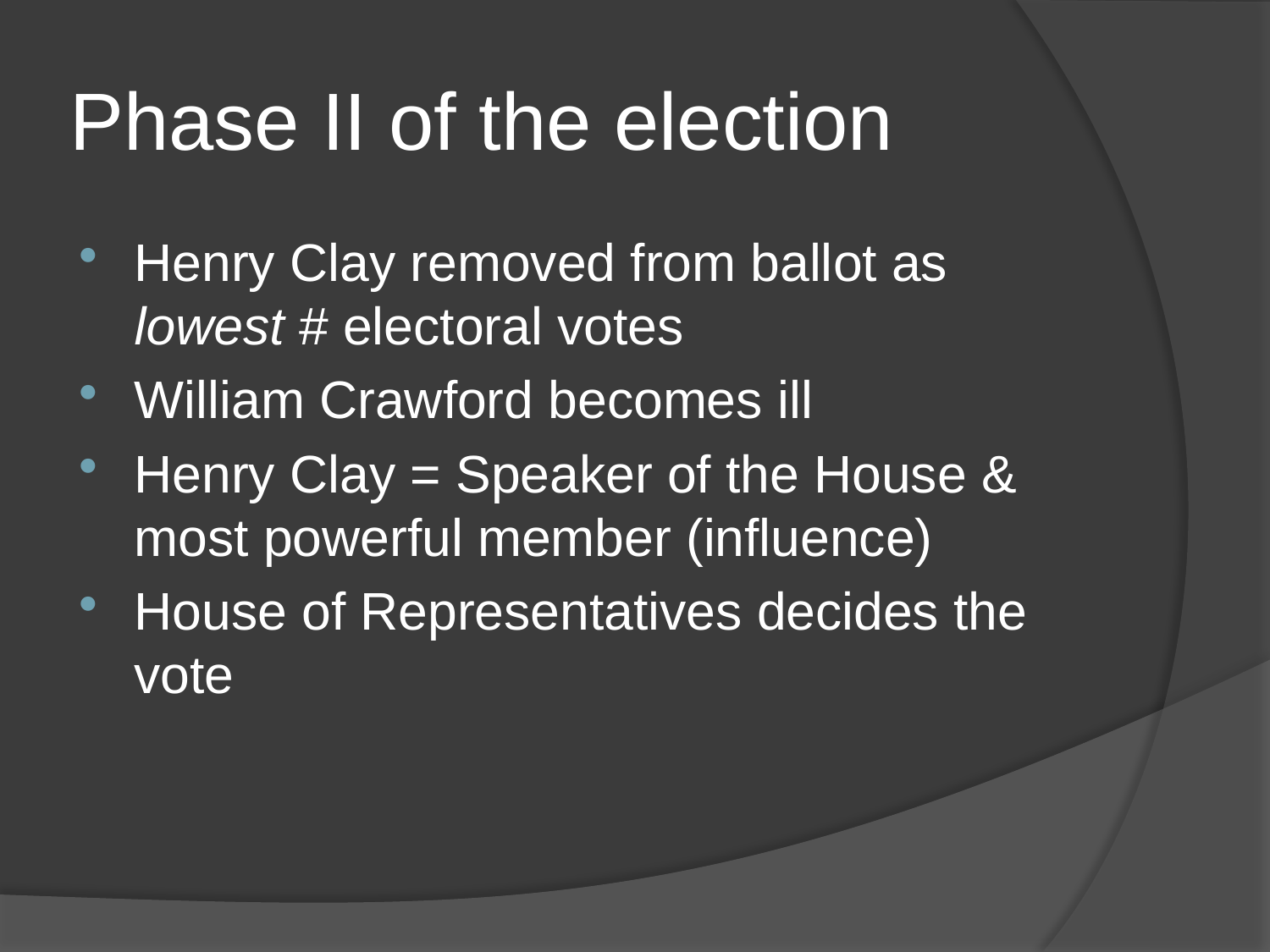

# Phase II of the election
Henry Clay removed from ballot as lowest # electoral votes
William Crawford becomes ill
Henry Clay = Speaker of the House & most powerful member (influence)
House of Representatives decides the vote